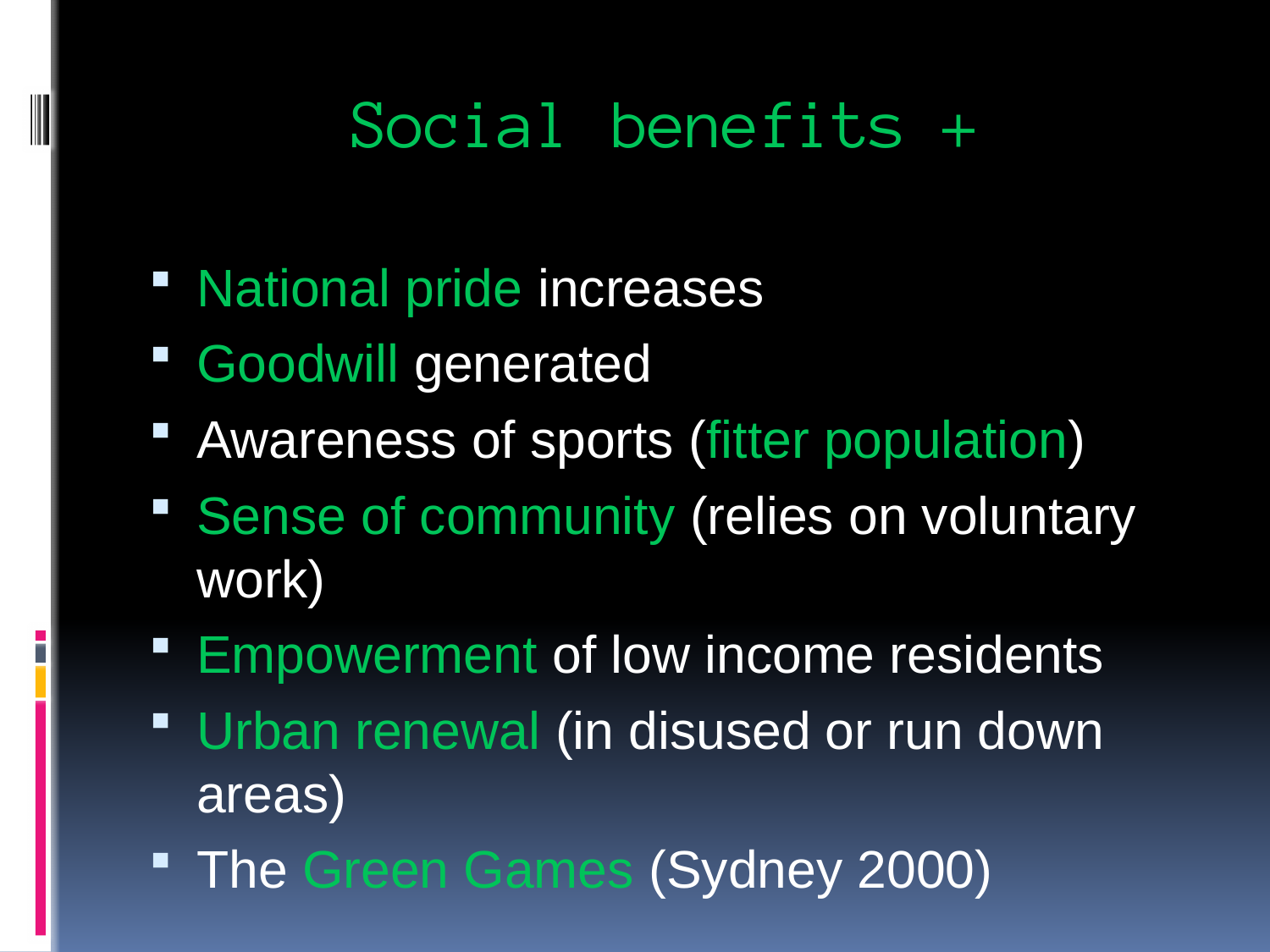

# Social benefits +
National pride increases
Goodwill generated
Awareness of sports (fitter population)
Sense of community (relies on voluntary work)
Empowerment of low income residents
Urban renewal (in disused or run down areas)
The Green Games (Sydney 2000)